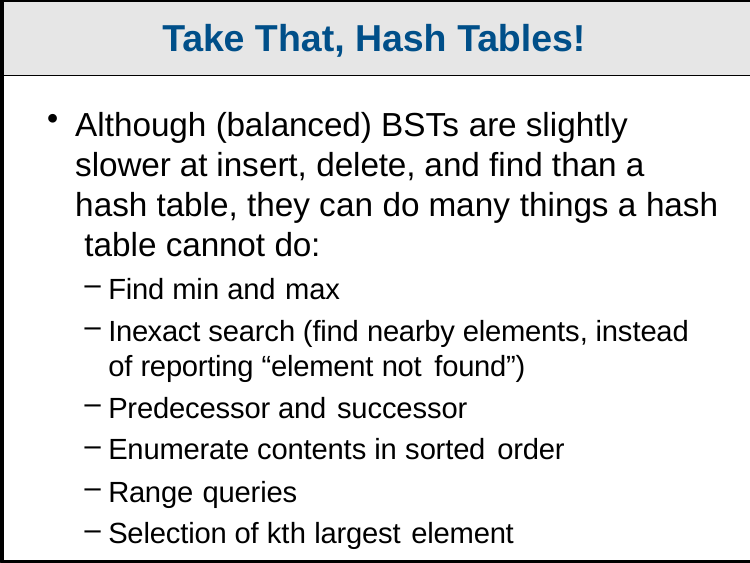

Take That, Hash Tables!
Although (balanced) BSTs are slightly  slower at insert, delete, and find than a  hash table, they can do many things a hash  table cannot do:
Find min and max
Inexact search (find nearby elements, instead  of reporting “element not found”)
Predecessor and successor
Enumerate contents in sorted order
Range queries
Selection of kth largest element